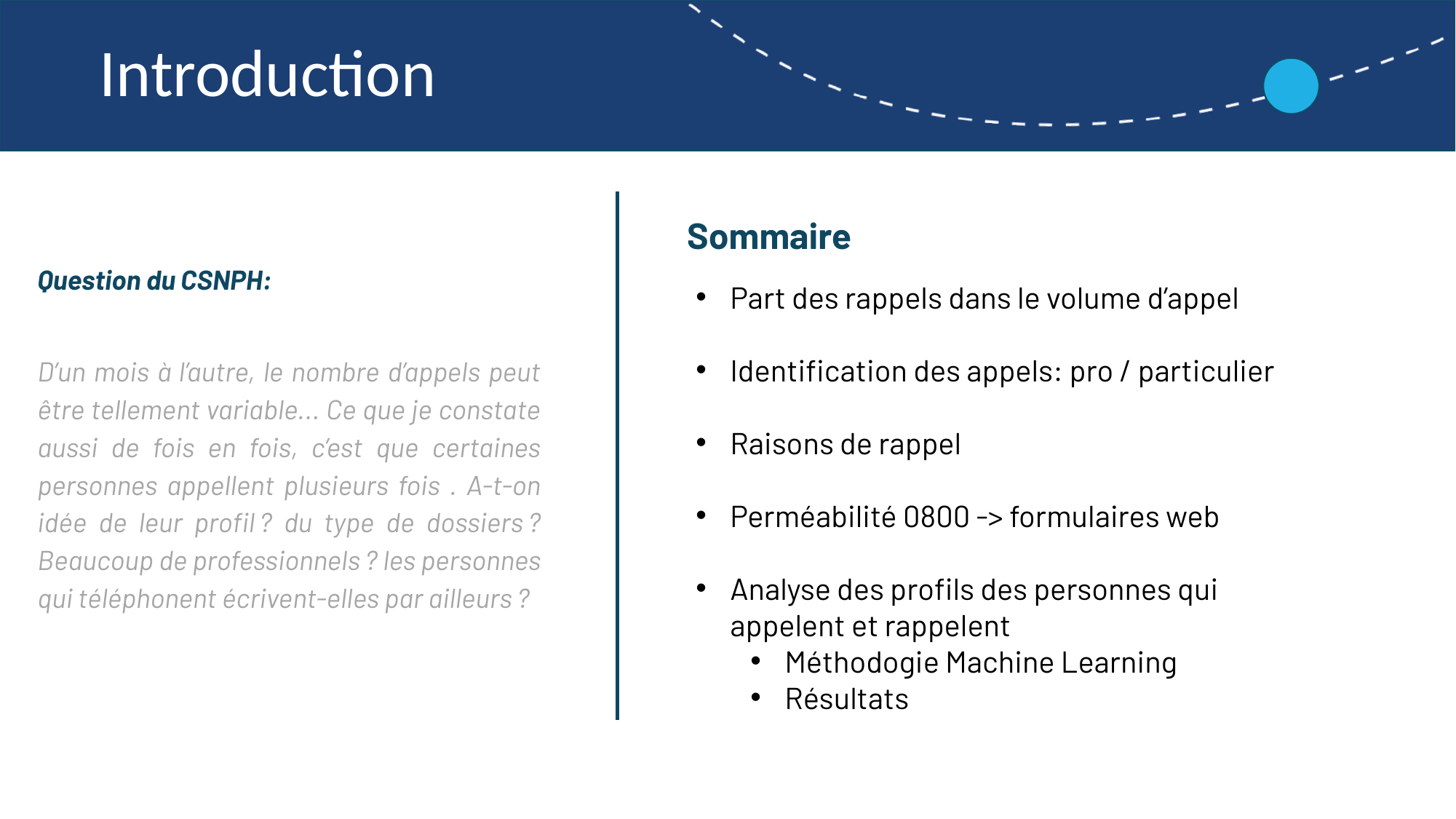

# Introduction
Sommaire
Question du CSNPH:
D’un mois à l’autre, le nombre d’appels peut être tellement variable... Ce que je constate aussi de fois en fois, c’est que certaines personnes appellent plusieurs fois . A-t-on idée de leur profil ? du type de dossiers ? Beaucoup de professionnels ? les personnes qui téléphonent écrivent-elles par ailleurs ?
Part des rappels dans le volume d’appel

Identification des appels: pro / particulier

Raisons de rappel

Perméabilité 0800 -> formulaires web

Analyse des profils des personnes qui appelent et rappelent
Méthodogie Machine Learning
Résultats